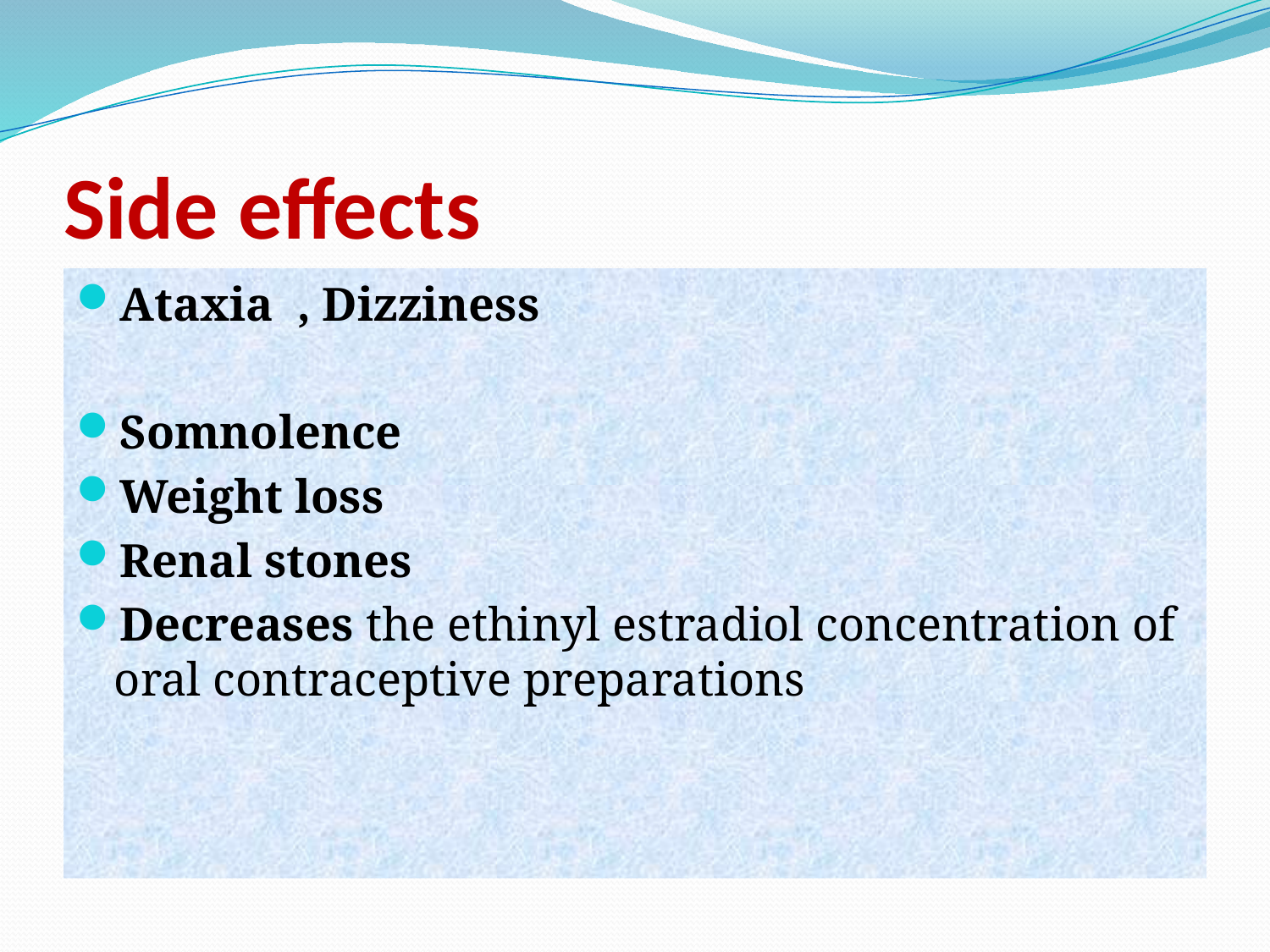

# Side effects
Ataxia  , Dizziness

Somnolence
Weight loss
Renal stones
Decreases the ethinyl estradiol concentration of oral contraceptive preparations